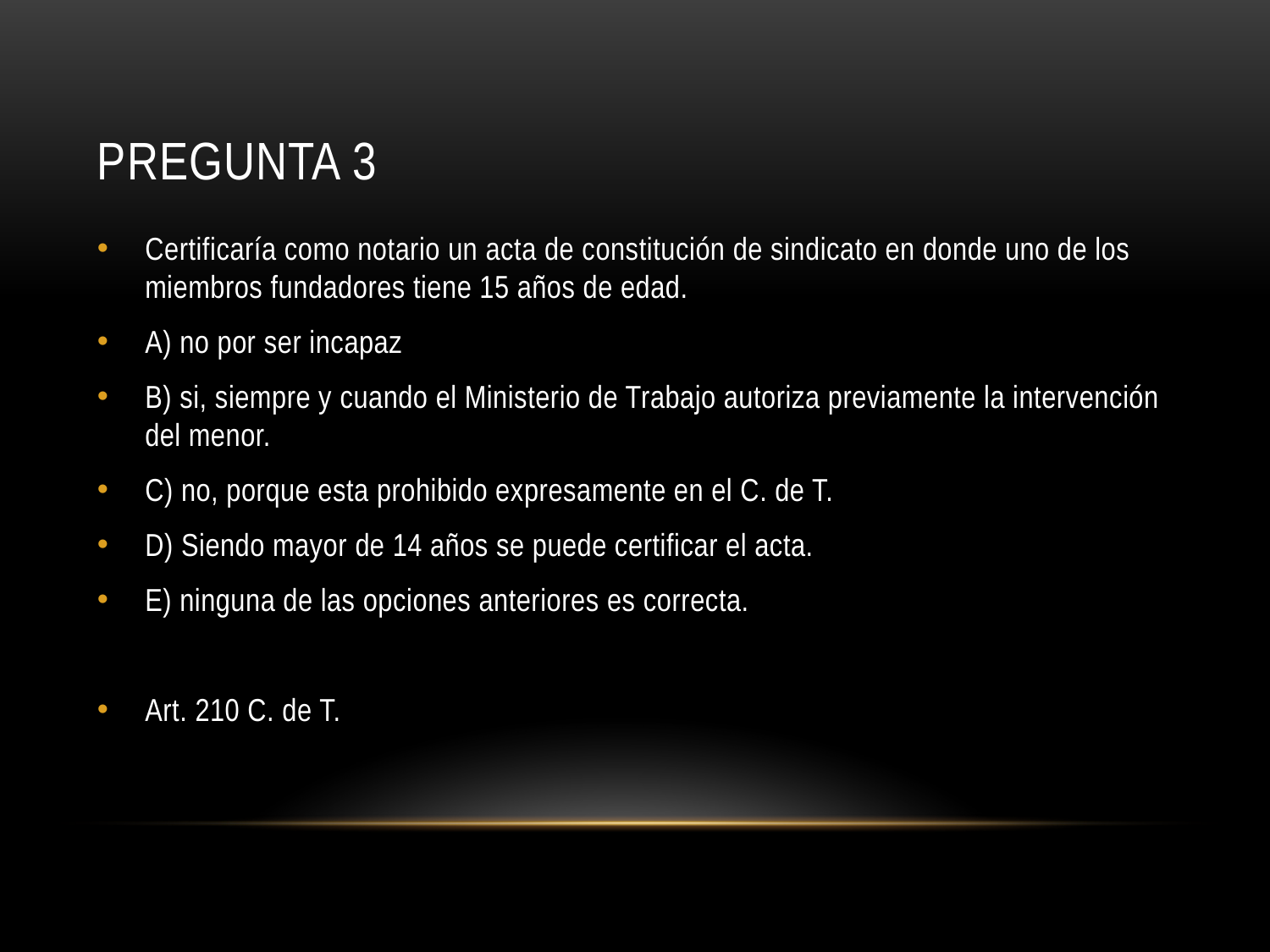

# Pregunta 3
Certificaría como notario un acta de constitución de sindicato en donde uno de los miembros fundadores tiene 15 años de edad.
A) no por ser incapaz
B) si, siempre y cuando el Ministerio de Trabajo autoriza previamente la intervención del menor.
C) no, porque esta prohibido expresamente en el C. de T.
D) Siendo mayor de 14 años se puede certificar el acta.
E) ninguna de las opciones anteriores es correcta.

Art. 210 C. de T.